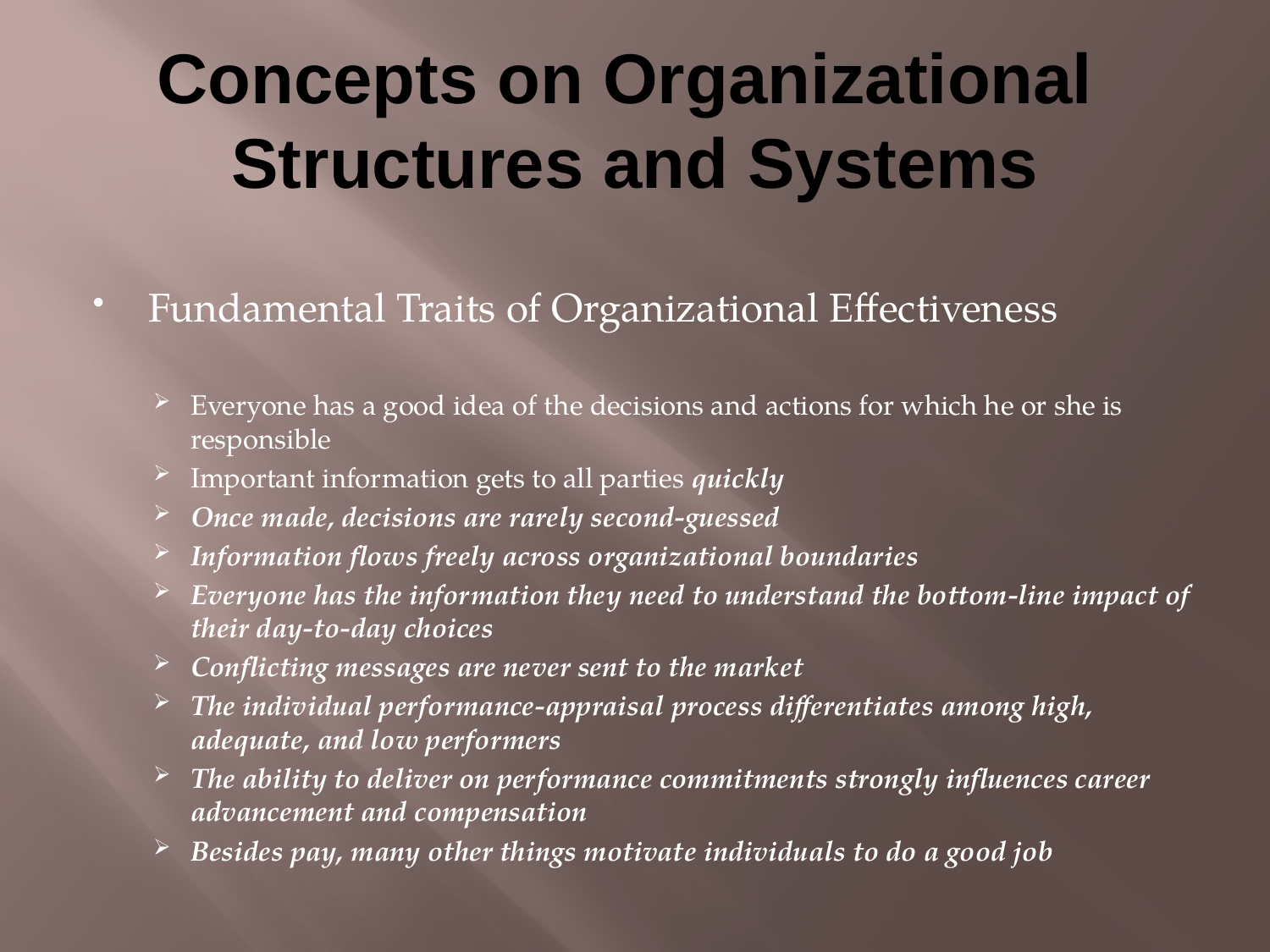

# Concepts on Organizational Structures and Systems

Fundamental Traits of Organizational Effectiveness

Everyone has a good idea of the decisions and actions for which he or she is responsible
Important information gets to all parties quickly
Once made, decisions are rarely second-guessed
Information flows freely across organizational boundaries
Everyone has the information they need to understand the bottom-line impact of their day-to-day choices
Conflicting messages are never sent to the market
The individual performance-appraisal process differentiates among high, adequate, and low performers
The ability to deliver on performance commitments strongly influences career advancement and compensation
Besides pay, many other things motivate individuals to do a good job